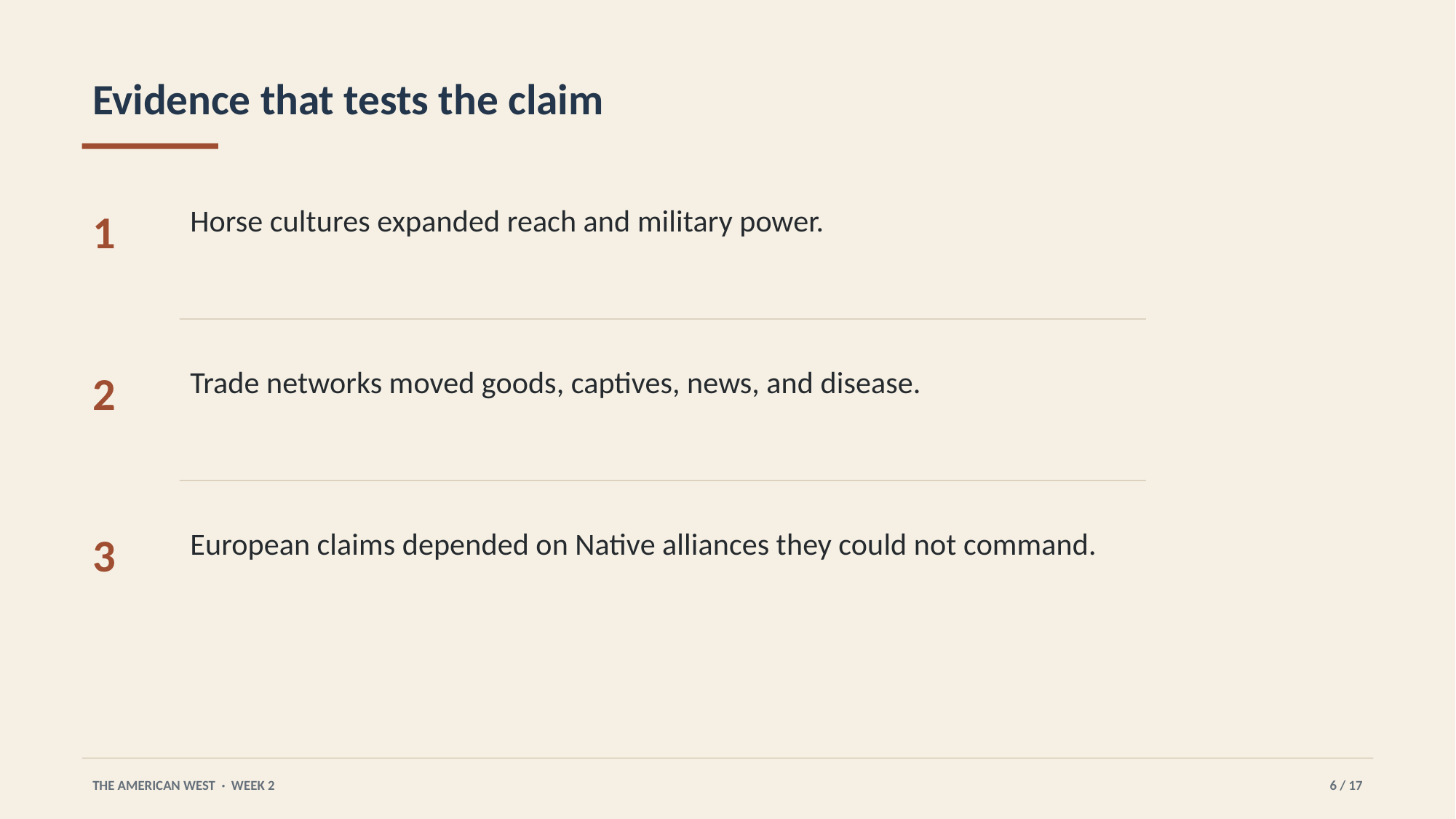

Evidence that tests the claim

Horse cultures expanded reach and military power.
1

Trade networks moved goods, captives, news, and disease.
2

European claims depended on Native alliances they could not command.
3

THE AMERICAN WEST  ·  WEEK 2
6 / 17